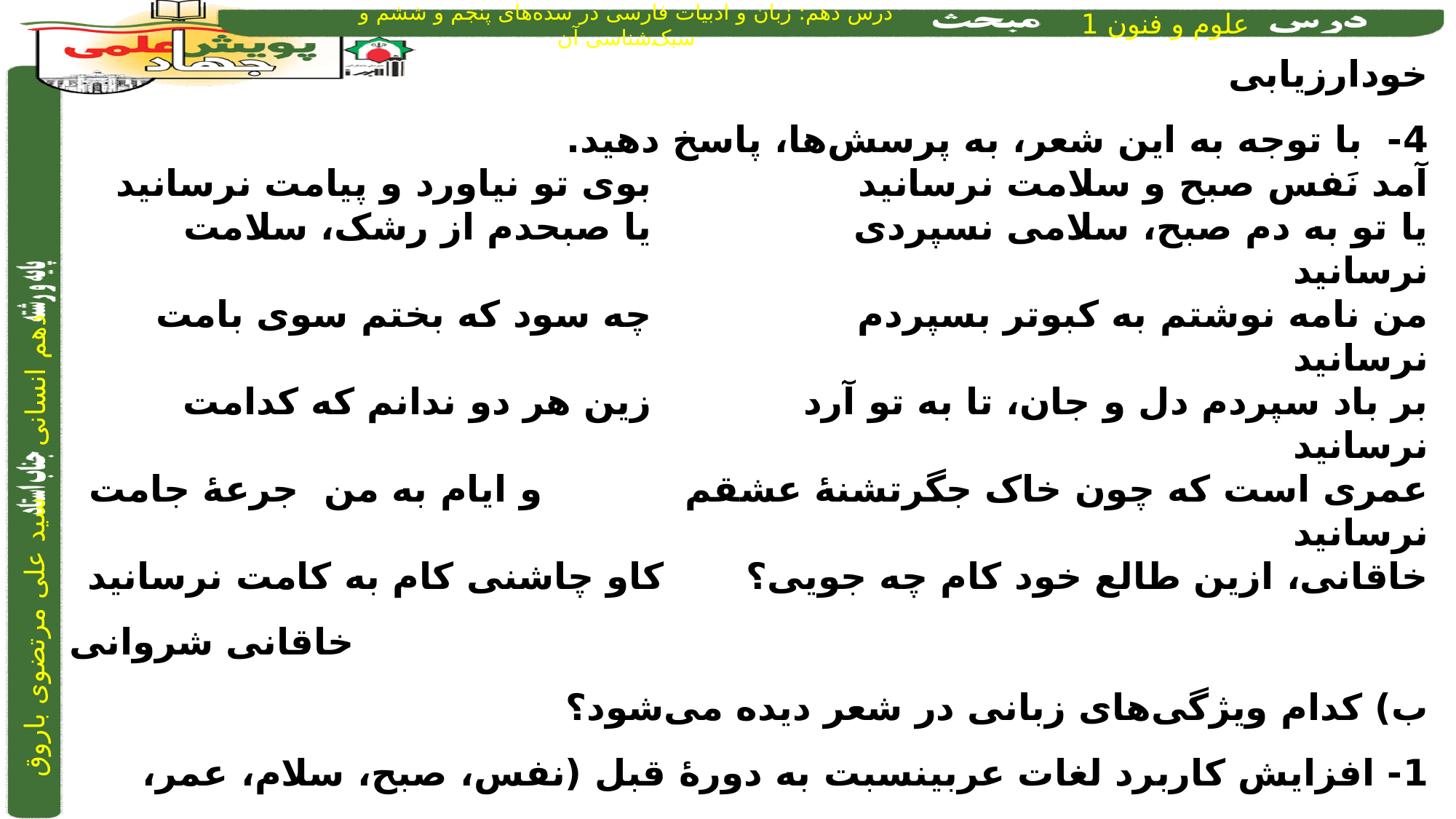

خودارزیابی
4-  با توجه به این شعر، به پرسش‌ها، پاسخ دهید.
آمد نَفس صبح و سلامت نرسانید			 بوی تو نیاورد و پیامت نرسانید
یا تو به دم صبح، سلامی نسپردی			 یا صبحدم از رشک، سلامت نرسانید
من نامه نوشتم به کبوتر بسپردم			 چه سود که بختم سوی بامت نرسانید
بر باد سپردم دل و جان، تا به تو آرد			 زین هر دو ندانم که کدامت نرسانید
عمری است که چون خاک جگرتشنۀ عشقم  		 و ایام به من  جرعۀ جامت نرسانید
خاقانی، ازین طالع خود کام چه جویی؟ 		کاو چاشنی کام به کامت نرسانید
خاقانی شروانی
ب) کدام ویژگی‌های زبانی در شعر دیده می‌شود؟
1- افزایش کاربرد لغات عربینسبت به دورۀ قبل (نفس، صبح، سلام، عمر، ایام، جرعه، طالع)
2- شیوۀ بیان ساده و نزدیک به سبک خراسانی است.
واژه‌های کهن فارسی و ساخت‌های دستوری کهن («همی» به جای «می»؛ «اندر» به جای «در»، «مر» همرا با «را»)و... در آن دیده‌نمی‌شود.